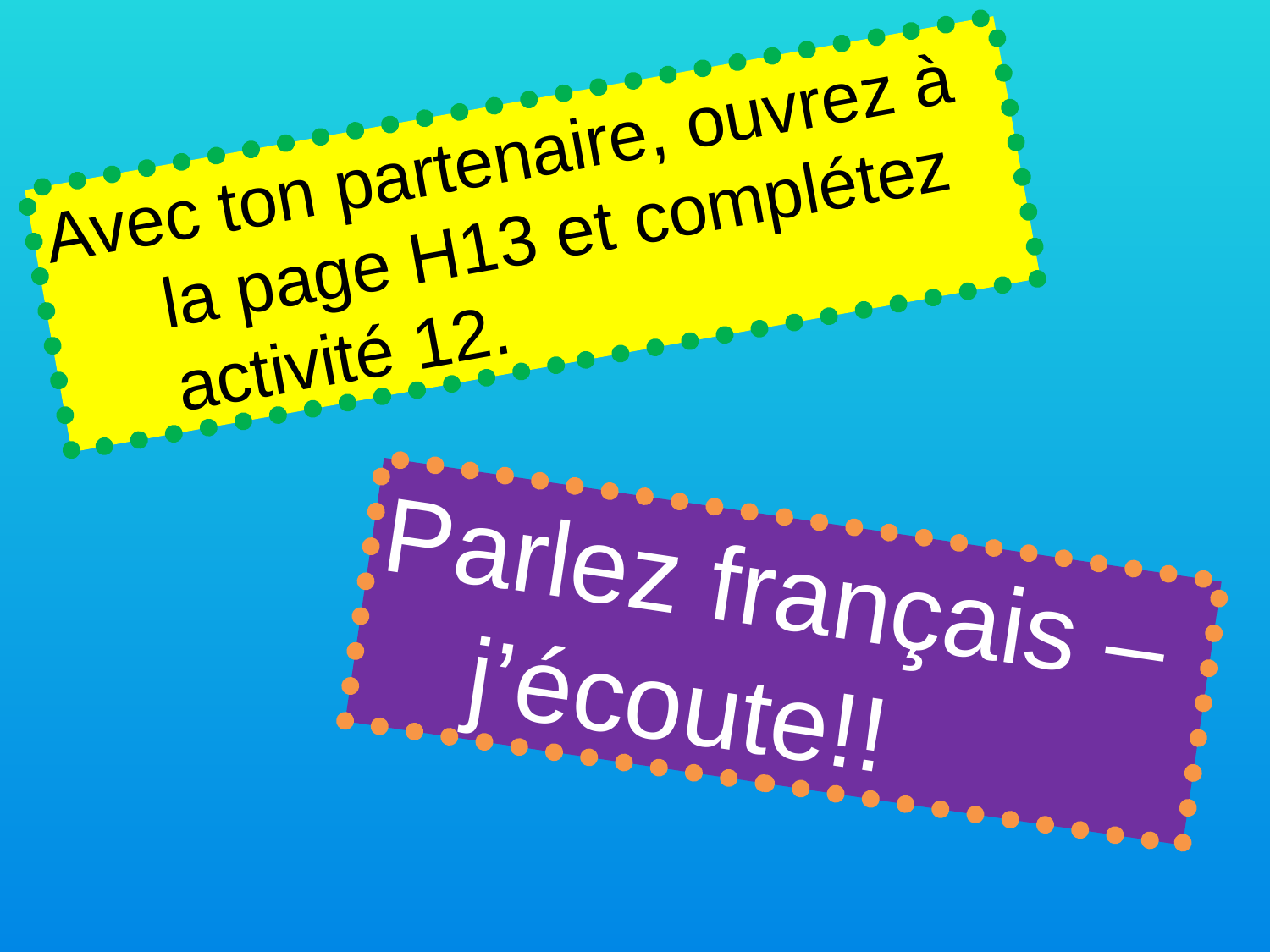

Avec ton partenaire, ouvrez à la page H13 et complétez activité 12.
Parlez français – j’écoute!!